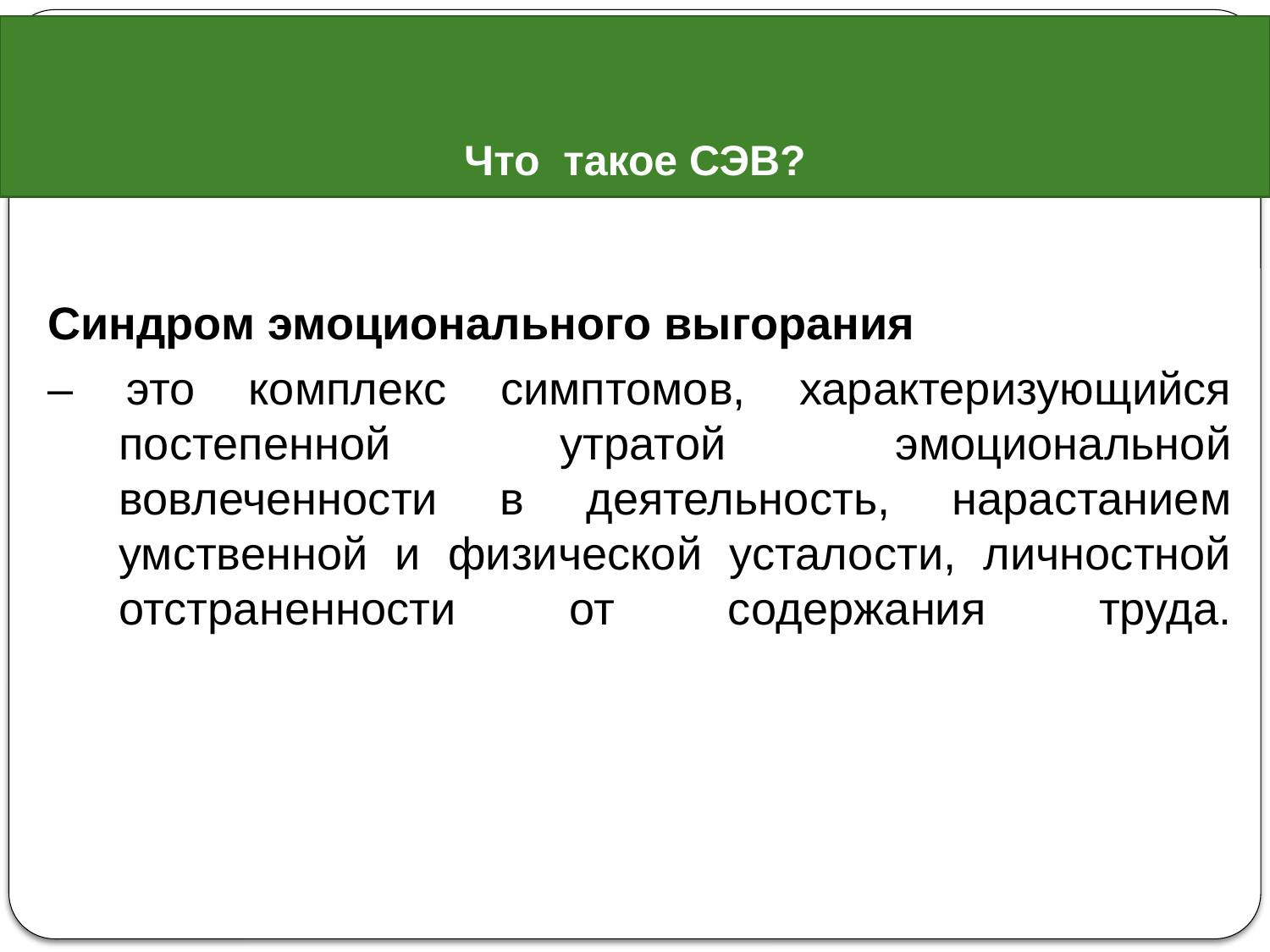

# Что  такое СЭВ?

Синдром эмоционального выгорания
– это комплекс симптомов, характеризующийся постепенной утратой эмоциональной вовлеченности в деятельность, нарастанием умственной и физической усталости, личностной отстраненности от содержания труда.